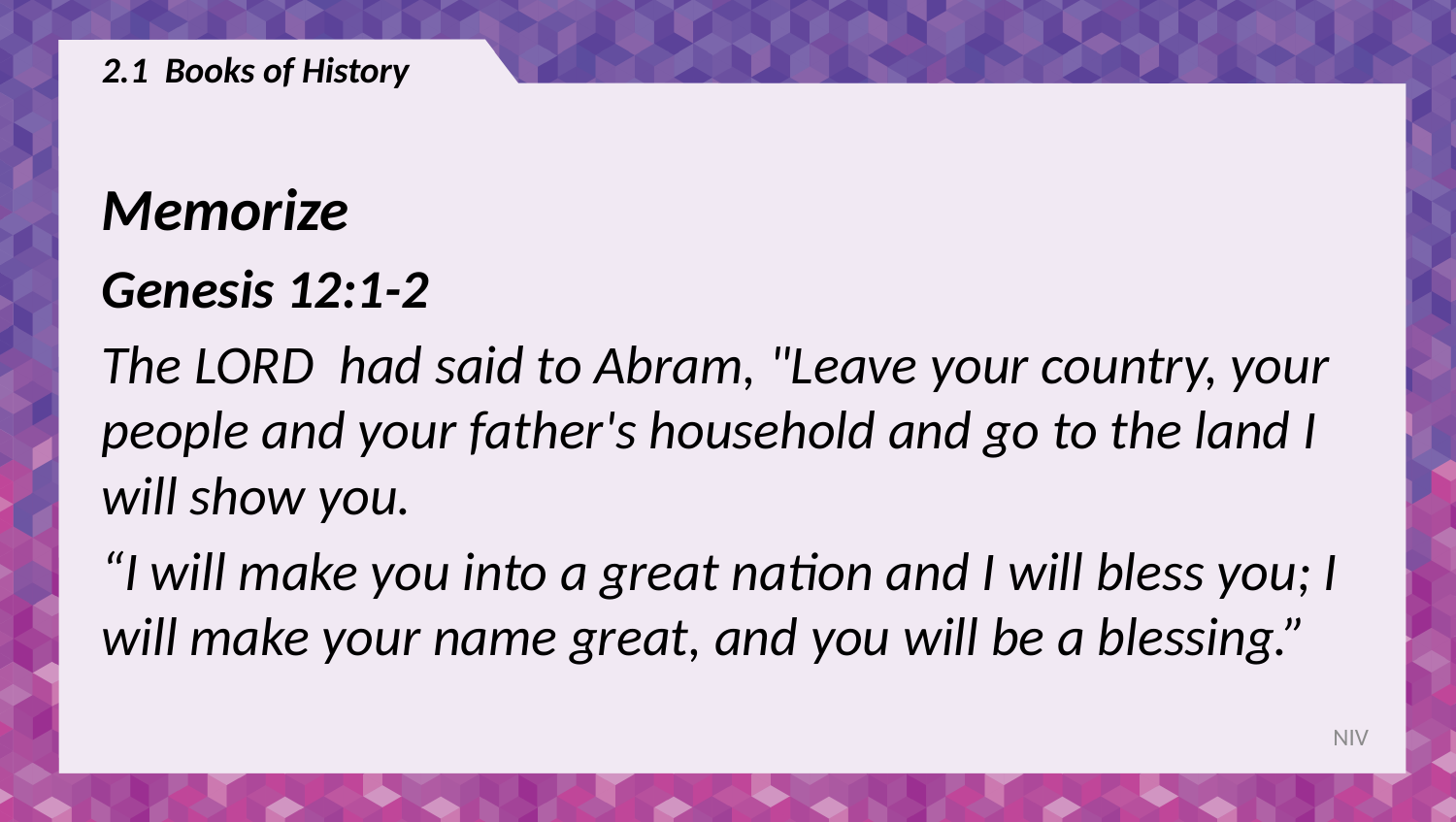

# 2.1  Books of History
Memorize
Genesis 12:1-2
The LORD  had said to Abram, "Leave your country, your people and your father's household and go to the land I will show you.
“I will make you into a great nation and I will bless you; I will make your name great, and you will be a blessing.”
NIV